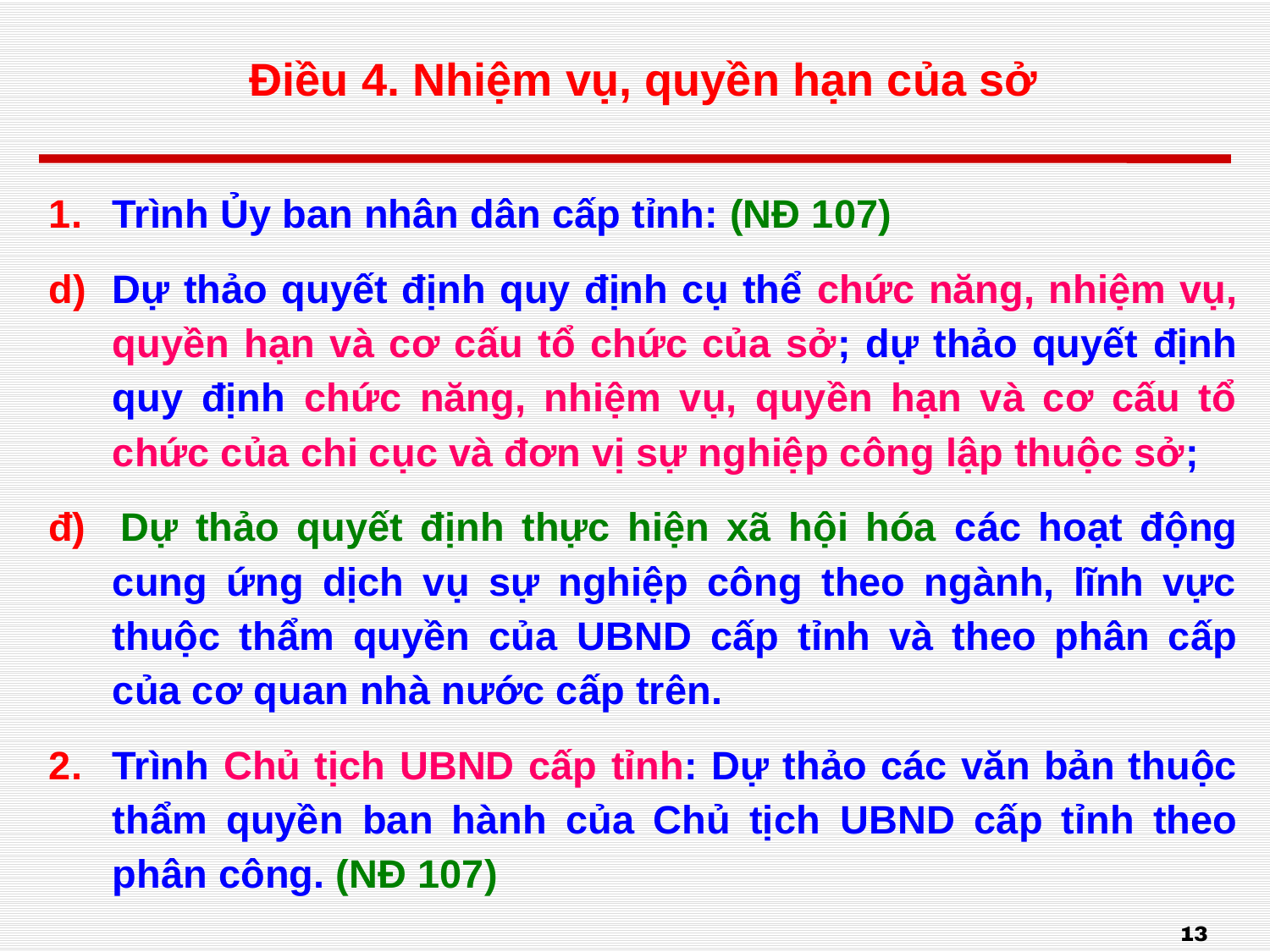

# Điều 4. Nhiệm vụ, quyền hạn của sở
Trình Ủy ban nhân dân cấp tỉnh: (NĐ 107)
Dự thảo quyết định quy định cụ thể chức năng, nhiệm vụ, quyền hạn và cơ cấu tổ chức của sở; dự thảo quyết định quy định chức năng, nhiệm vụ, quyền hạn và cơ cấu tổ chức của chi cục và đơn vị sự nghiệp công lập thuộc sở;
đ)  Dự thảo quyết định thực hiện xã hội hóa các hoạt động cung ứng dịch vụ sự nghiệp công theo ngành, lĩnh vực thuộc thẩm quyền của UBND cấp tỉnh và theo phân cấp của cơ quan nhà nước cấp trên.
Trình Chủ tịch UBND cấp tỉnh: Dự thảo các văn bản thuộc thẩm quyền ban hành của Chủ tịch UBND cấp tỉnh theo phân công. (NĐ 107)